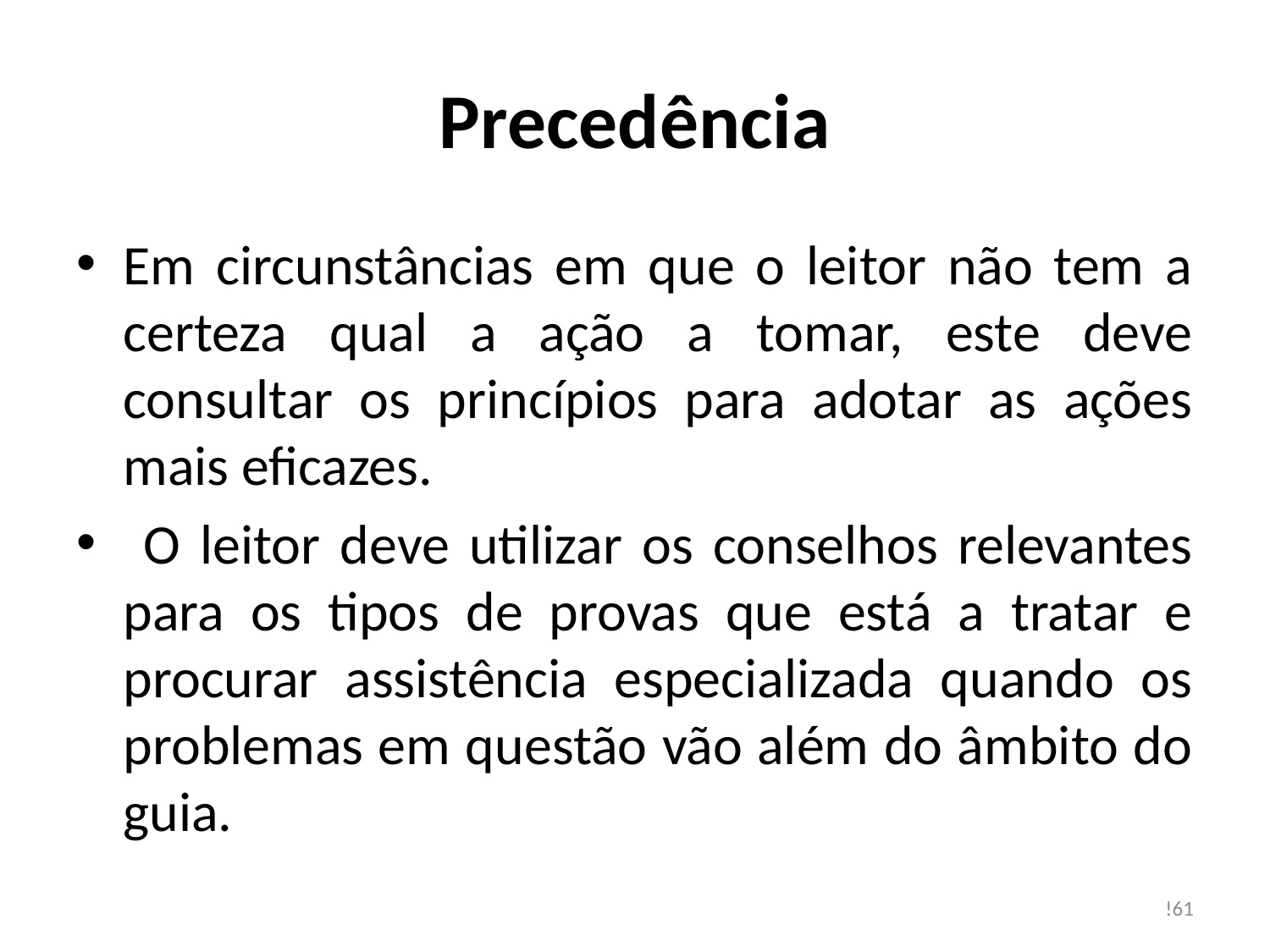

# Precedência
Em circunstâncias em que o leitor não tem a certeza qual a ação a tomar, este deve consultar os princípios para adotar as ações mais eficazes.
 O leitor deve utilizar os conselhos relevantes para os tipos de provas que está a tratar e procurar assistência especializada quando os problemas em questão vão além do âmbito do guia.

!61